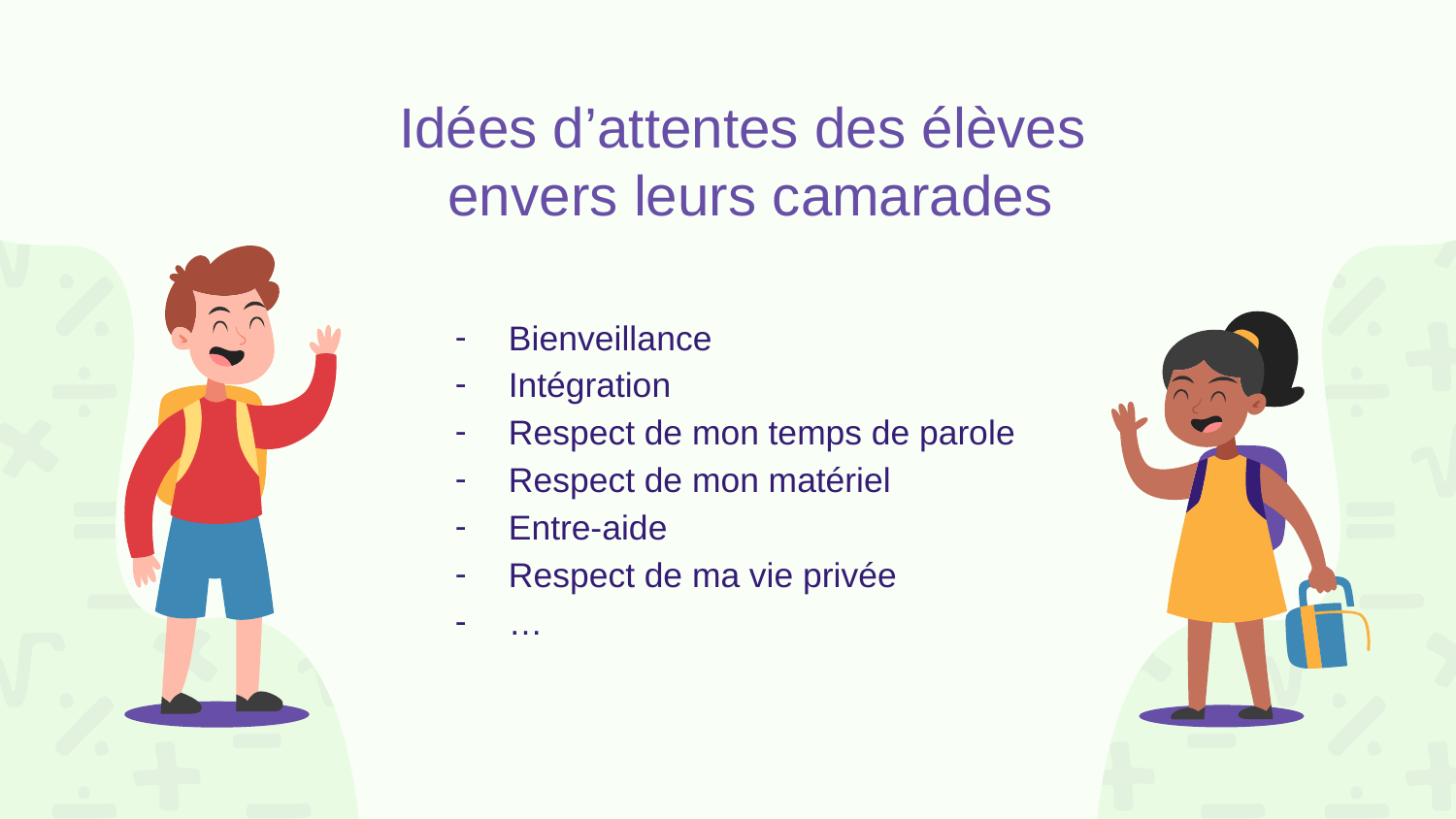

# Idées d’attentes des élèves
envers leurs camarades

Bienveillance
Intégration
Respect de mon temps de parole
Respect de mon matériel
Entre-aide
Respect de ma vie privée
…